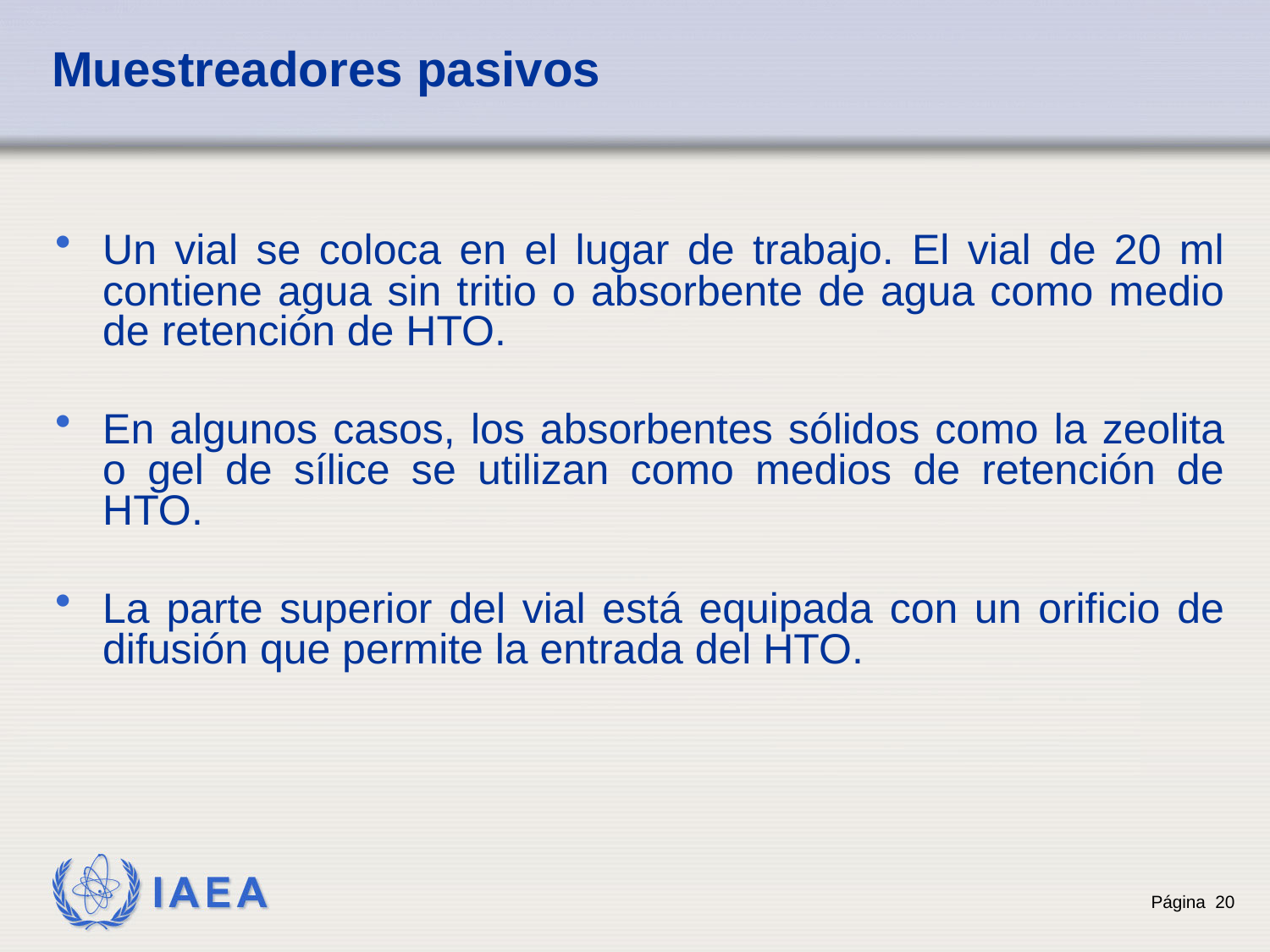

# Muestreadores pasivos
Un vial se coloca en el lugar de trabajo. El vial de 20 ml contiene agua sin tritio o absorbente de agua como medio de retención de HTO.

En algunos casos, los absorbentes sólidos como la zeolita o gel de sílice se utilizan como medios de retención de HTO.

La parte superior del vial está equipada con un orificio de difusión que permite la entrada del HTO.

Página  20